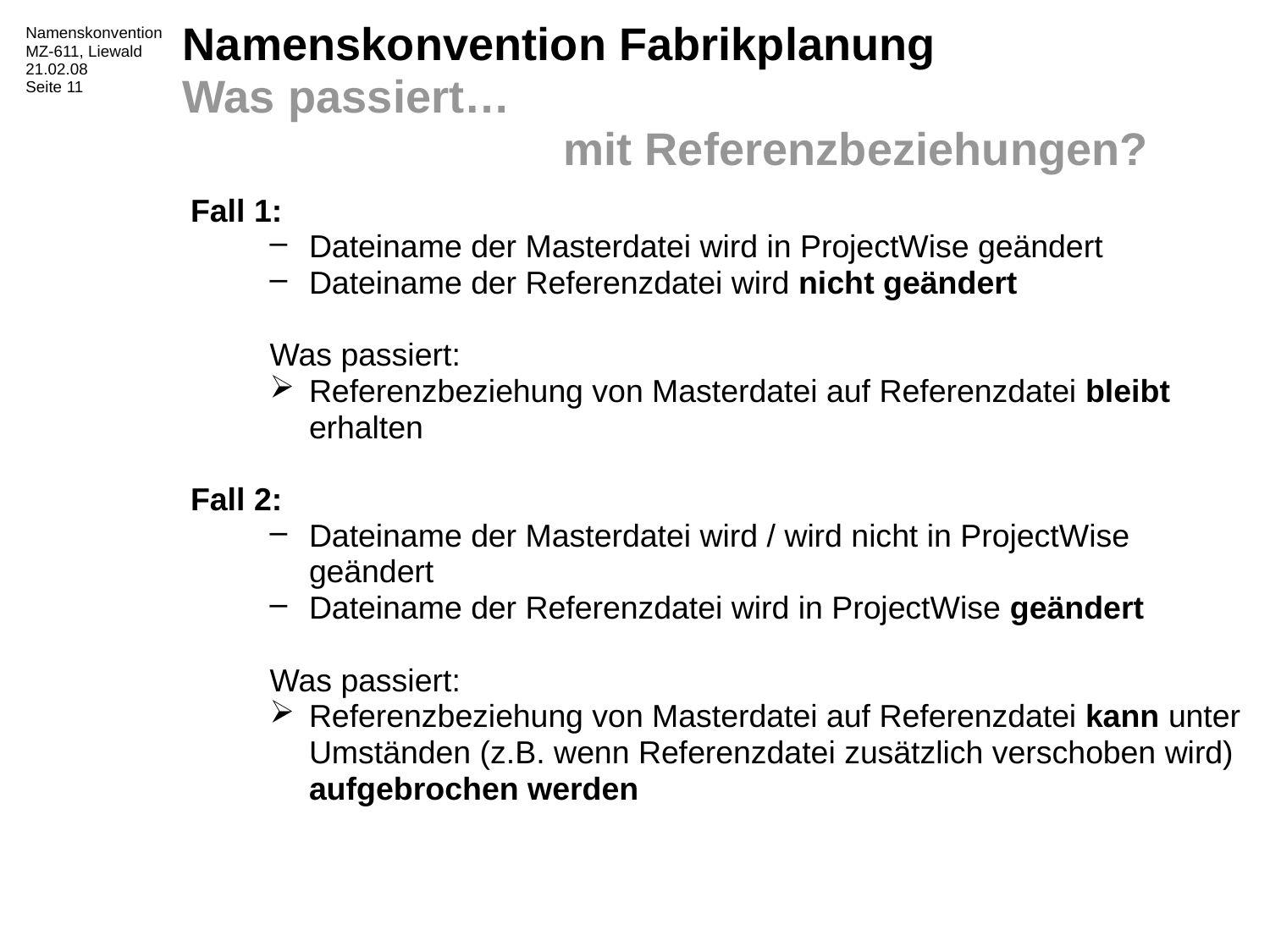

Namenskonvention Fabrikplanung
Was passiert…
			mit Referenzbeziehungen?
Fall 1:
Dateiname der Masterdatei wird in ProjectWise geändert
Dateiname der Referenzdatei wird nicht geändert

Was passiert:
Referenzbeziehung von Masterdatei auf Referenzdatei bleibt erhalten

Fall 2:
Dateiname der Masterdatei wird / wird nicht in ProjectWise geändert
Dateiname der Referenzdatei wird in ProjectWise geändert

Was passiert:
Referenzbeziehung von Masterdatei auf Referenzdatei kann unter Umständen (z.B. wenn Referenzdatei zusätzlich verschoben wird) aufgebrochen werden